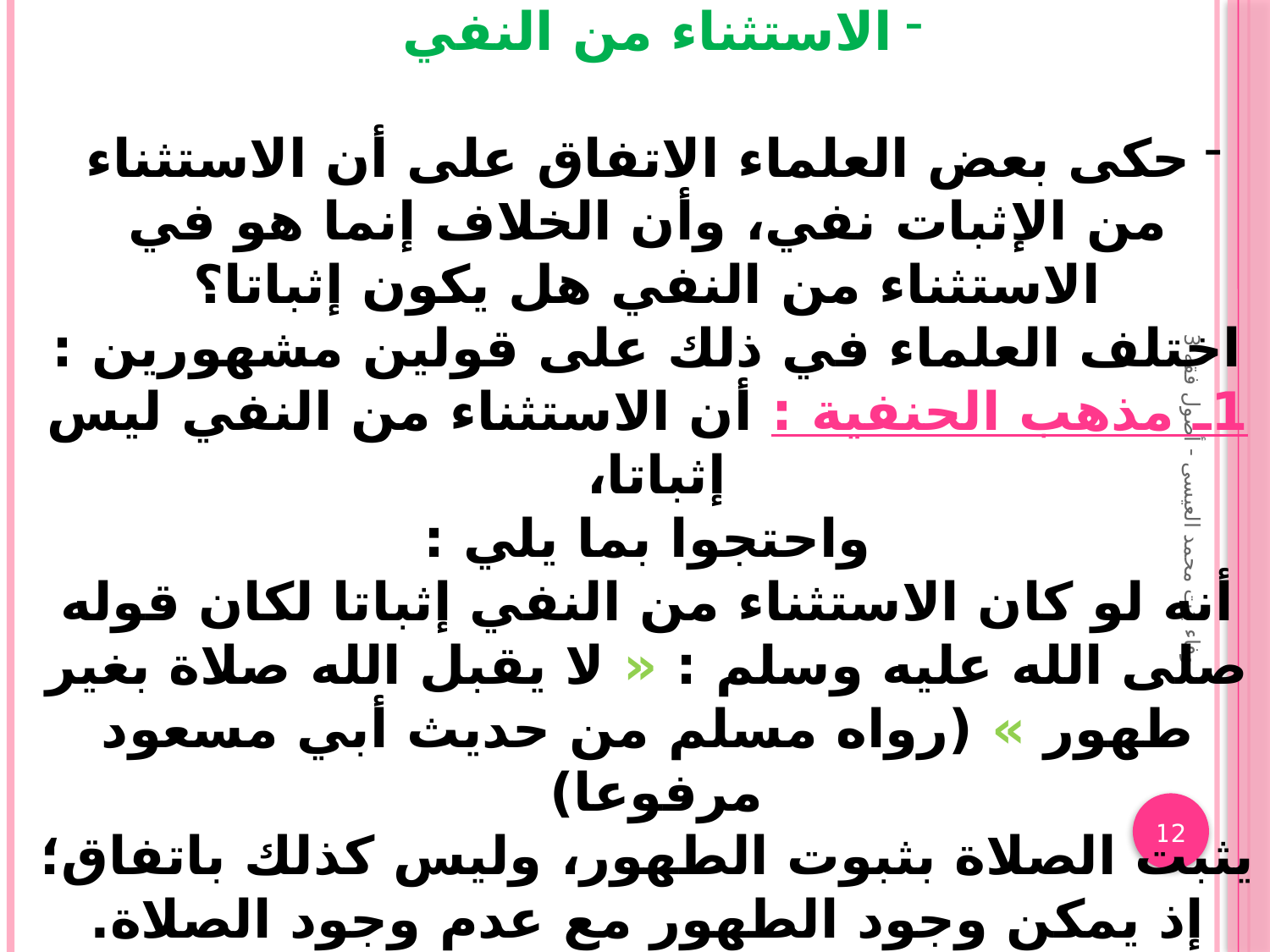

الاستثناء من النفي
حكى بعض العلماء الاتفاق على أن الاستثناء من الإثبات نفي، وأن الخلاف إنما هو في الاستثناء من النفي هل يكون إثباتا؟
اختلف العلماء في ذلك على قولين مشهورين :
1ـ مذهب الحنفية : أن الاستثناء من النفي ليس إثباتا،
واحتجوا بما يلي :
أنه لو كان الاستثناء من النفي إثباتا لكان قوله صلى الله عليه وسلم : « لا يقبل الله صلاة بغير طهور » (رواه مسلم من حديث أبي مسعود مرفوعا)
يثبت الصلاة بثبوت الطهور، وليس كذلك باتفاق؛ إذ يمكن وجود الطهور مع عدم وجود الصلاة. وكذلك قوله صلى الله عليه وسلم :
 « لا يقبل الله صلاة حائض إلا بخمار » (رواه أحمد والترمذي وأبو داود وابن ماجه) ونحوه من الأحاديث.
وفاء بنت محمد العيسى - أصول فقه 3
12